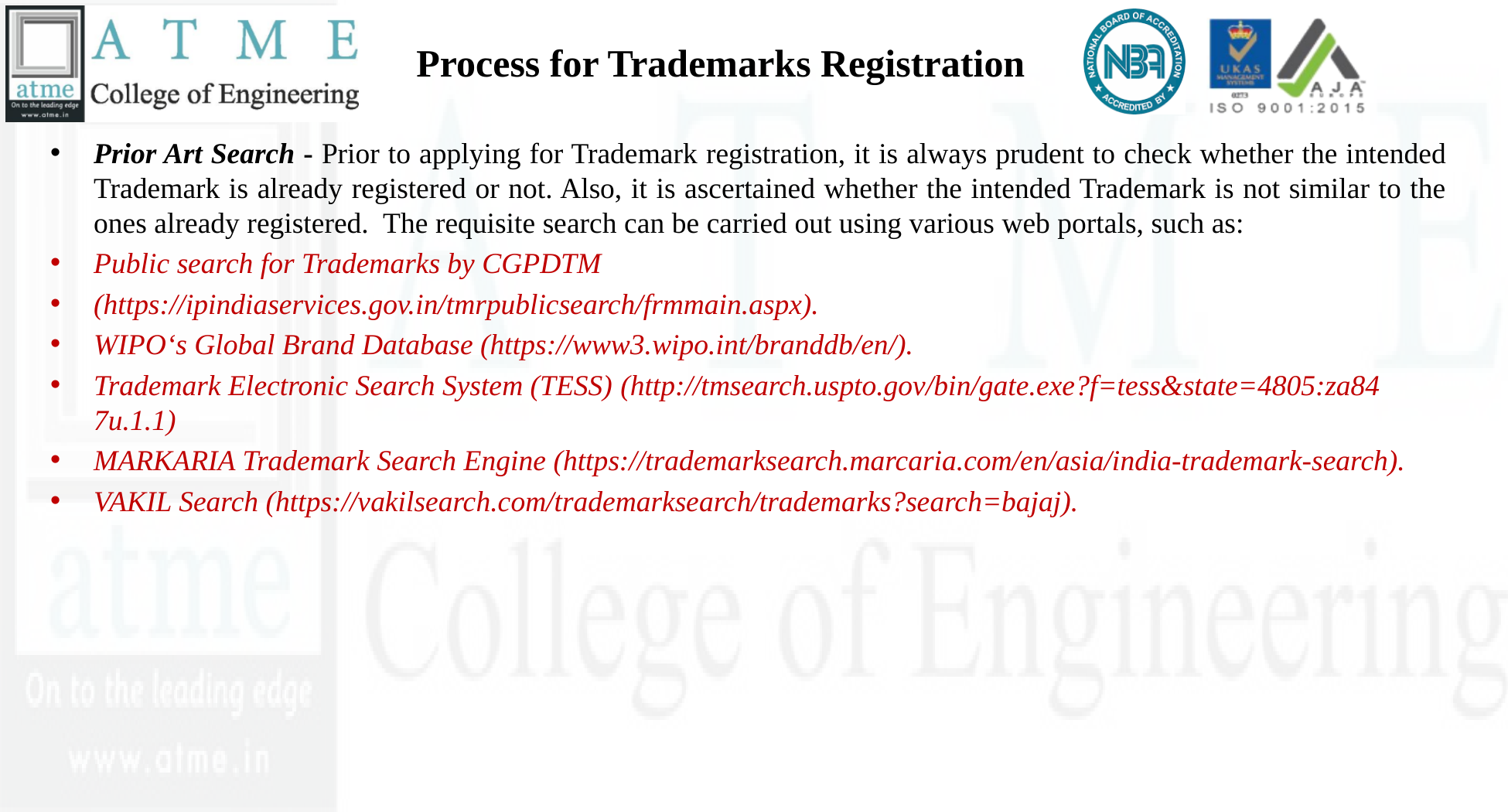

# Process for Trademarks Registration
Prior Art Search - Prior to applying for Trademark registration, it is always prudent to check whether the intended Trademark is already registered or not. Also, it is ascertained whether the intended Trademark is not similar to the ones already registered.  The requisite search can be carried out using various web portals, such as:
Public search for Trademarks by CGPDTM
(https://ipindiaservices.gov.in/tmrpublicsearch/frmmain.aspx).
WIPO‘s Global Brand Database (https://www3.wipo.int/branddb/en/).
Trademark Electronic Search System (TESS) (http://tmsearch.uspto.gov/bin/gate.exe?f=tess&state=4805:za84 7u.1.1)
MARKARIA Trademark Search Engine (https://trademarksearch.marcaria.com/en/asia/india-trademark-search).
VAKIL Search (https://vakilsearch.com/trademarksearch/trademarks?search=bajaj).